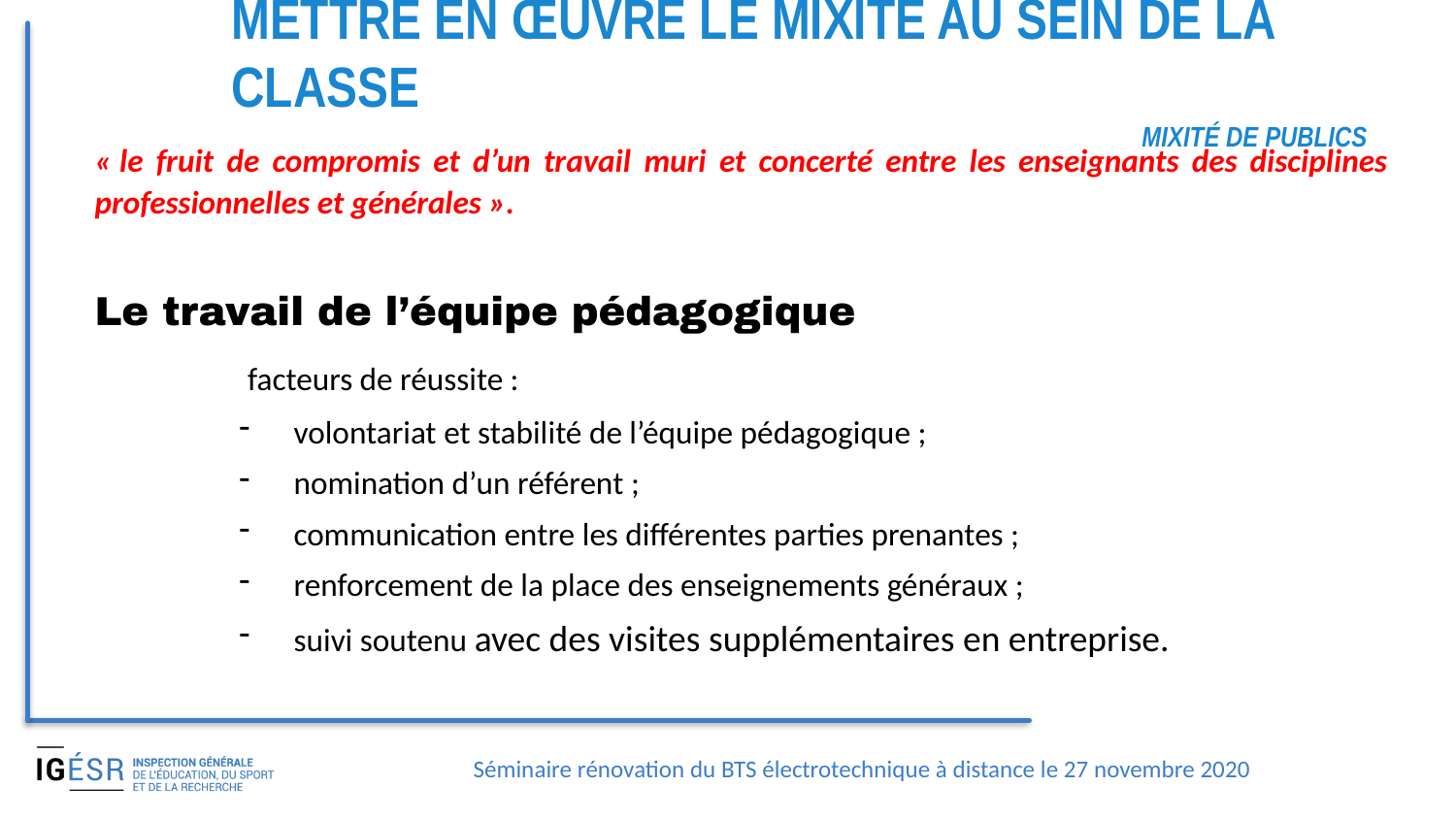

Mettre en œuvre le mixité au sein de la classe
Mixité de publics
« le fruit de compromis et d’un travail muri et concerté entre les enseignants des disciplines professionnelles et générales ».
Le travail de l’équipe pédagogique
	 facteurs de réussite :
volontariat et stabilité de l’équipe pédagogique ;
nomination d’un référent ;
communication entre les différentes parties prenantes ;
renforcement de la place des enseignements généraux ;
suivi soutenu avec des visites supplémentaires en entreprise.